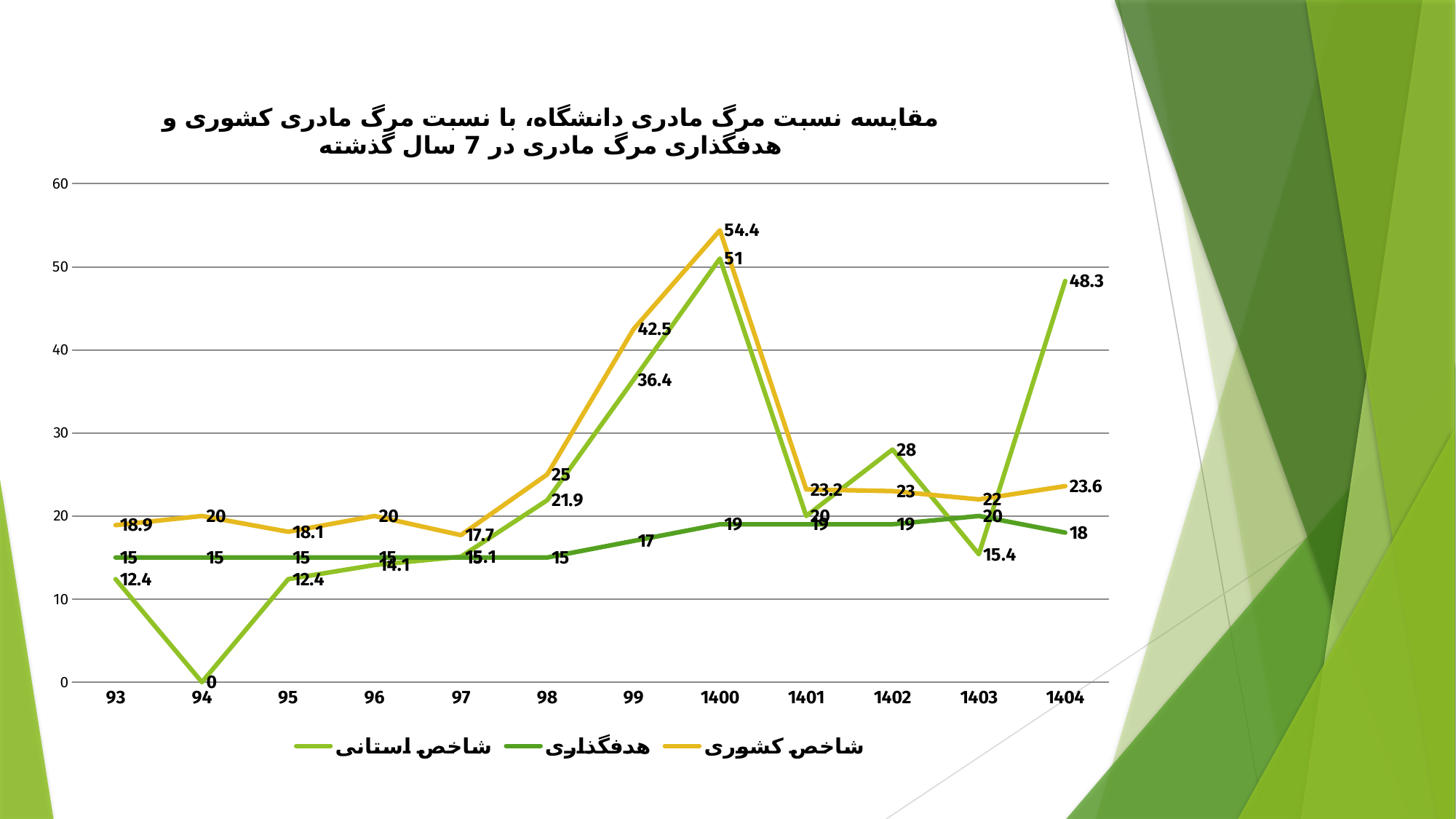

### Chart: مقایسه نسبت مرگ مادری دانشگاه، با نسبت مرگ مادری کشوری و هدفگذاری مرگ مادری در 7 سال گذشته

| Category | شاخص استانی | هدفگذاری | شاخص کشوری |
|---|---|---|---|
| 93 | 12.4 | 15.0 | 18.9 |
| 94 | 0.0 | 15.0 | 20.0 |
| 95 | 12.4 | 15.0 | 18.1 |
| 96 | 14.1 | 15.0 | 20.0 |
| 97 | 15.1 | 15.0 | 17.7 |
| 98 | 21.9 | 15.0 | 25.0 |
| 99 | 36.4 | 17.0 | 42.5 |
| 1400 | 51.0 | 19.0 | 54.4 |
| 1401 | 20.0 | 19.0 | 23.2 |
| 1402 | 28.0 | 19.0 | 23.0 |
| 1403 | 15.4 | 20.0 | 22.0 |
| 1404 | 48.3 | 18.0 | 23.6 |
#